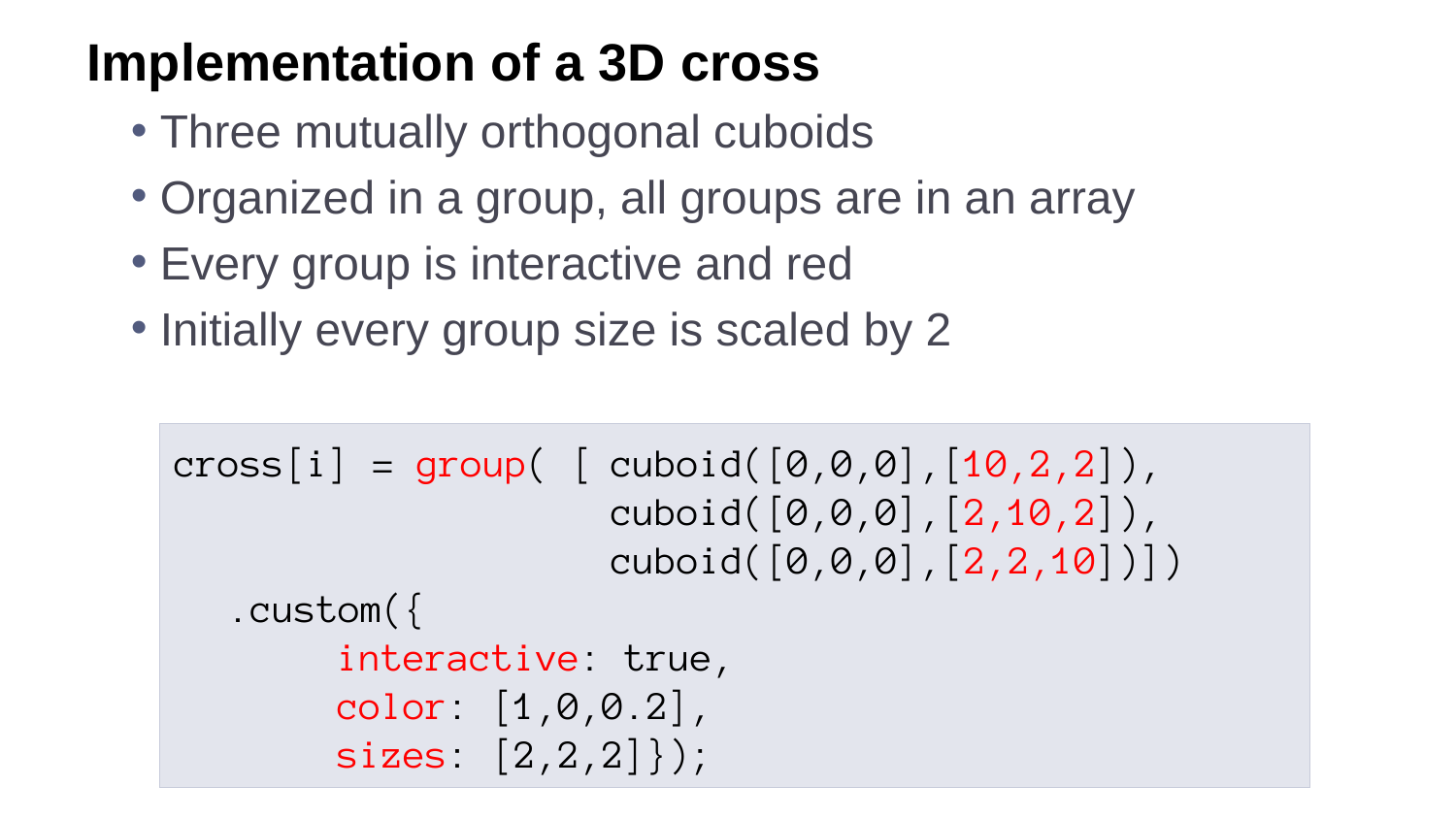

Implementation of a 3D cross
Three mutually orthogonal cuboids
Organized in a group, all groups are in an array
Every group is interactive and red
Initially every group size is scaled by 2
cross[i] = group( [	cuboid([0,0,0],[10,2,2]),
					cuboid([0,0,0],[2,10,2]),
					cuboid([0,0,0],[2,2,10])])
	.custom({
			interactive: true,
			color: [1,0,0.2],
			sizes: [2,2,2]});